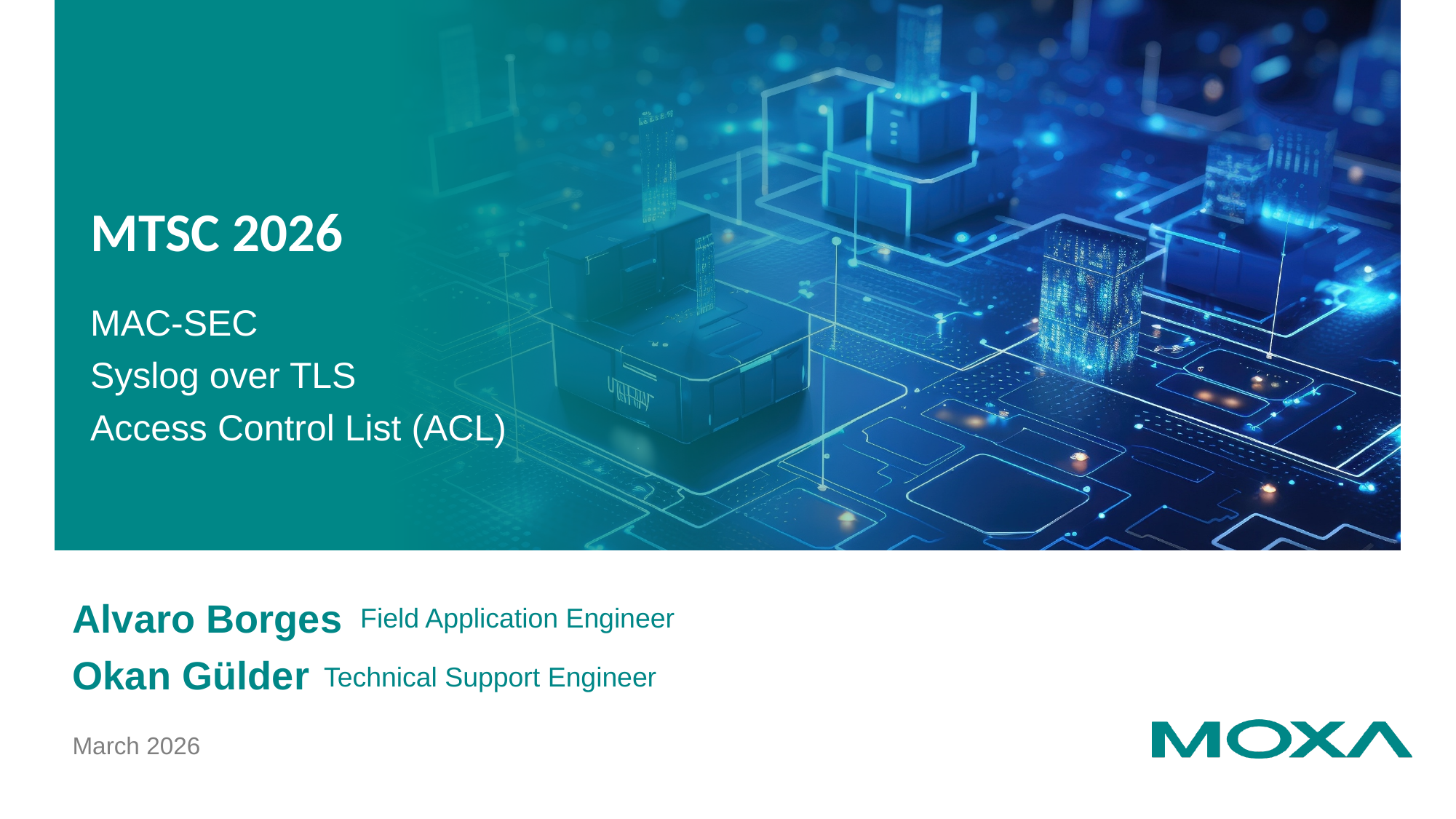

MTSC 2026
MAC-SEC
Syslog over TLS
Access Control List (ACL)

Alvaro Borges
Okan Gülder
Field Application Engineer
Technical Support Engineer
March 2026